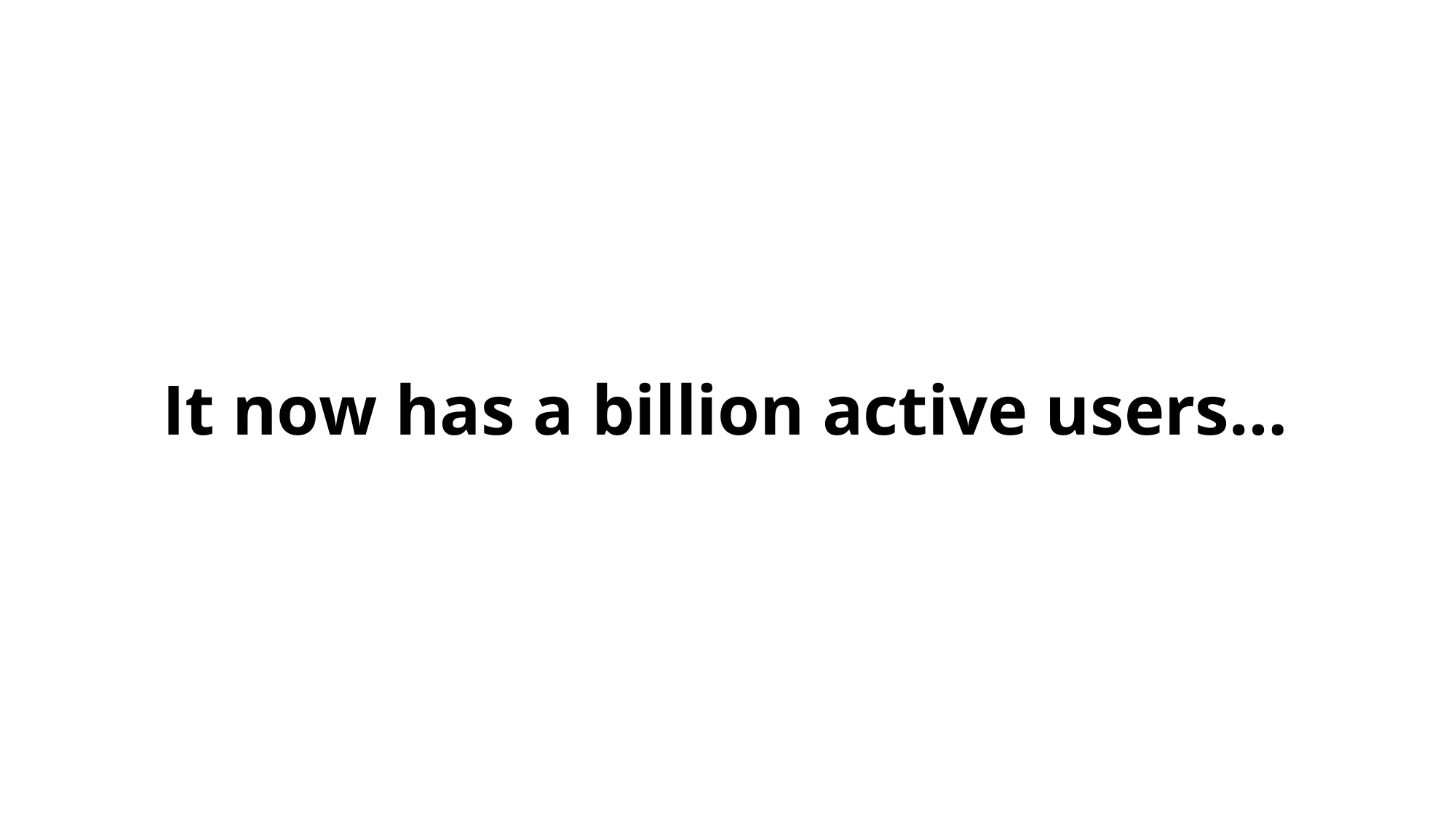

It now has a billion active users…